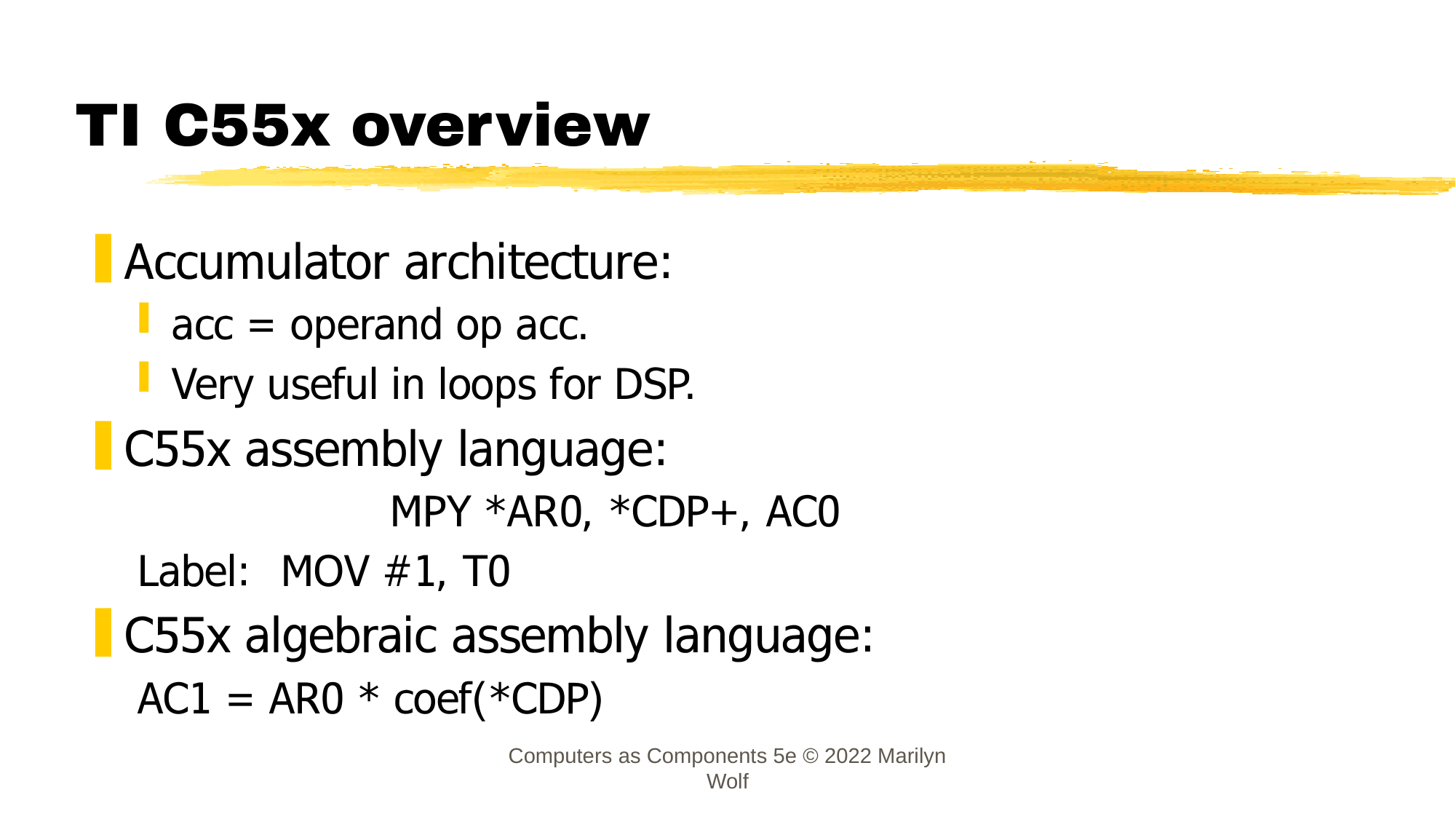

# TI C55x overview
Accumulator architecture:
acc = operand op acc.
Very useful in loops for DSP.
C55x assembly language:
			MPY *AR0, *CDP+, AC0
Label: 	MOV #1, T0
C55x algebraic assembly language:
AC1 = AR0 * coef(*CDP)
Computers as Components 5e © 2022 Marilyn Wolf